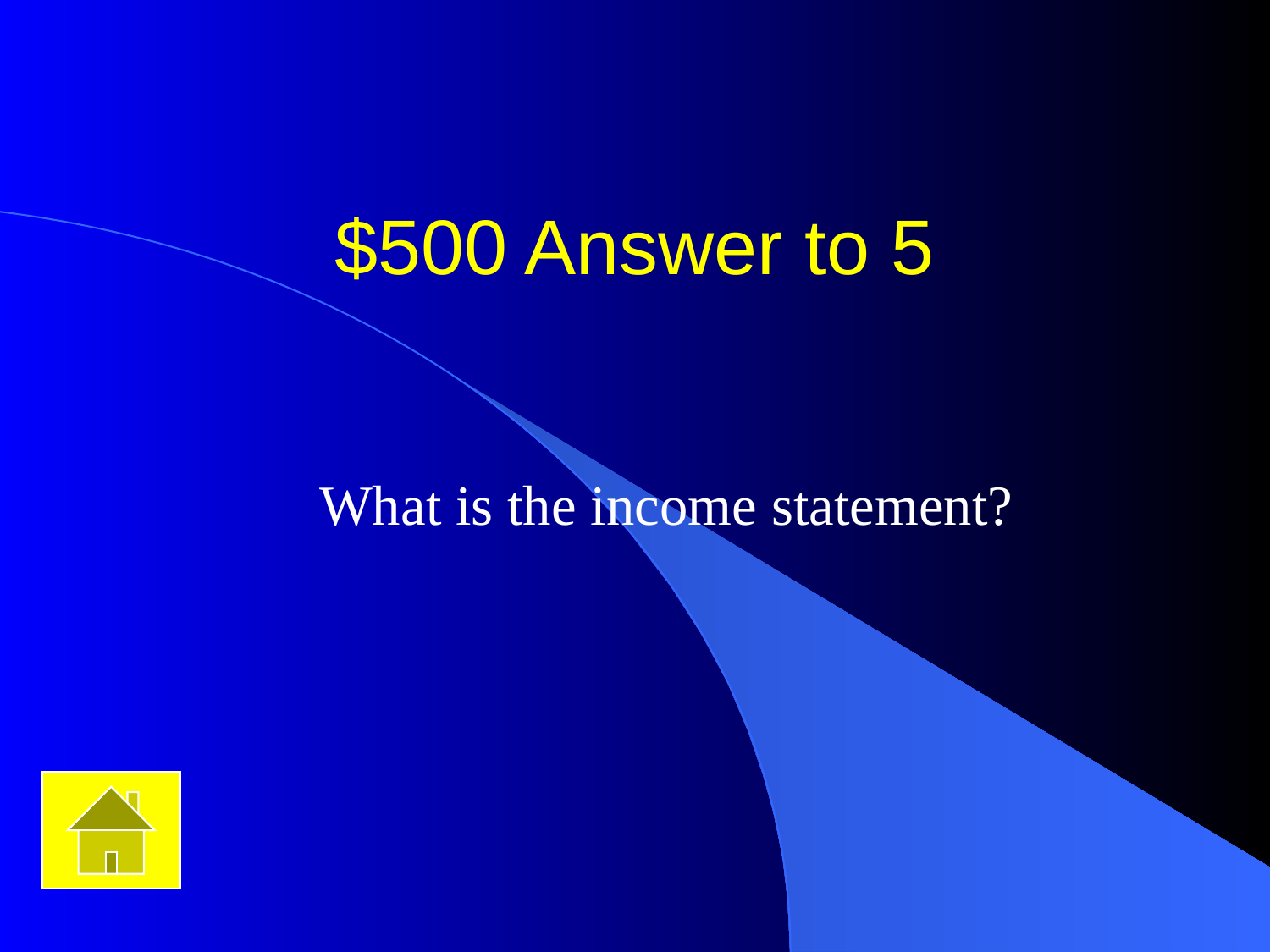

# $500 Answer to 5
What is the income statement?